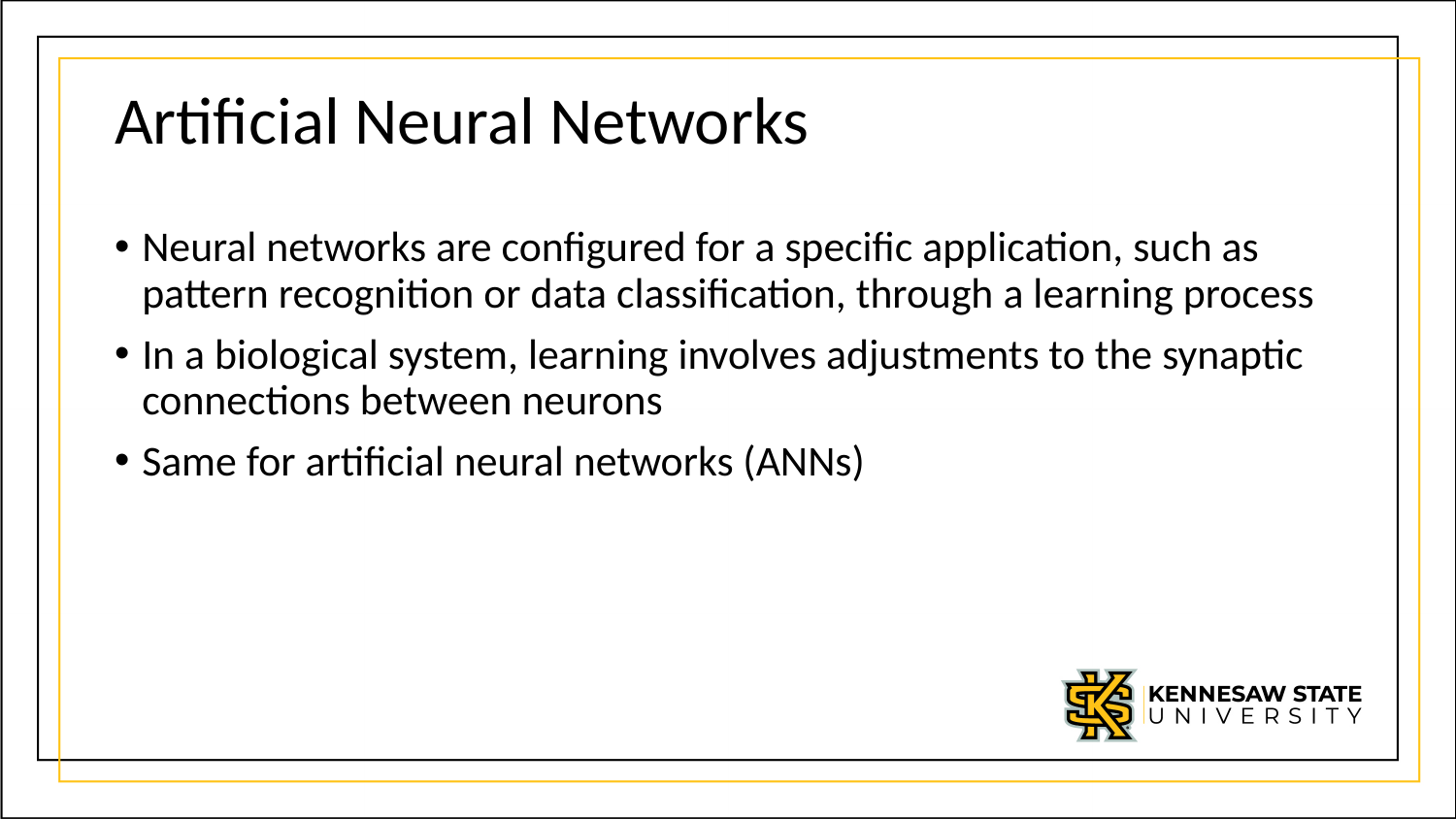

# Artificial Neural Networks
Neural networks are configured for a specific application, such as pattern recognition or data classification, through a learning process
In a biological system, learning involves adjustments to the synaptic connections between neurons
Same for artificial neural networks (ANNs)